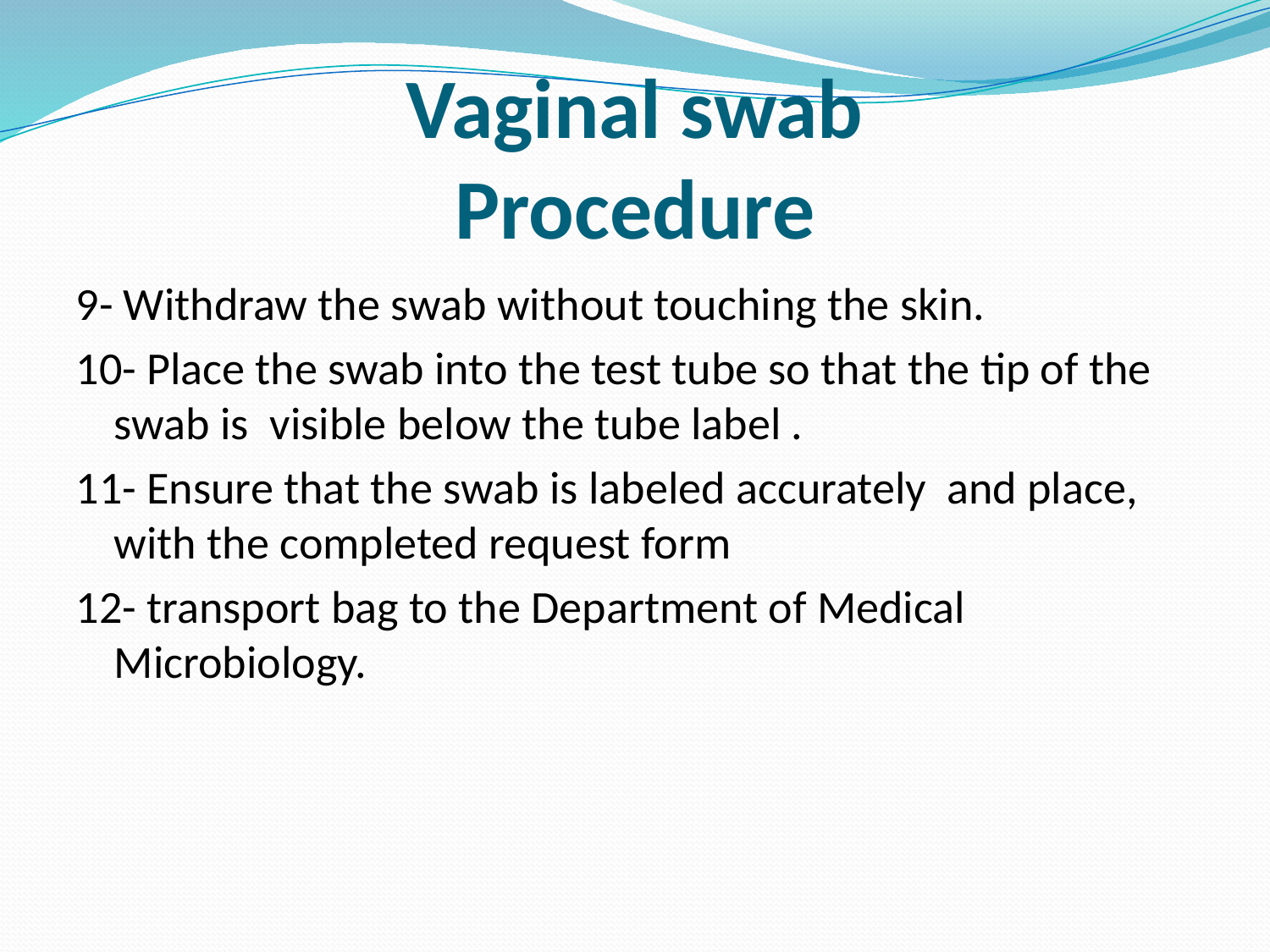

# Vaginal swab Procedure
9- Withdraw the swab without touching the skin.
10- Place the swab into the test tube so that the tip of the swab is  visible below the tube label .
11- Ensure that the swab is labeled accurately  and place, with the completed request form
12- transport bag to the Department of Medical Microbiology.